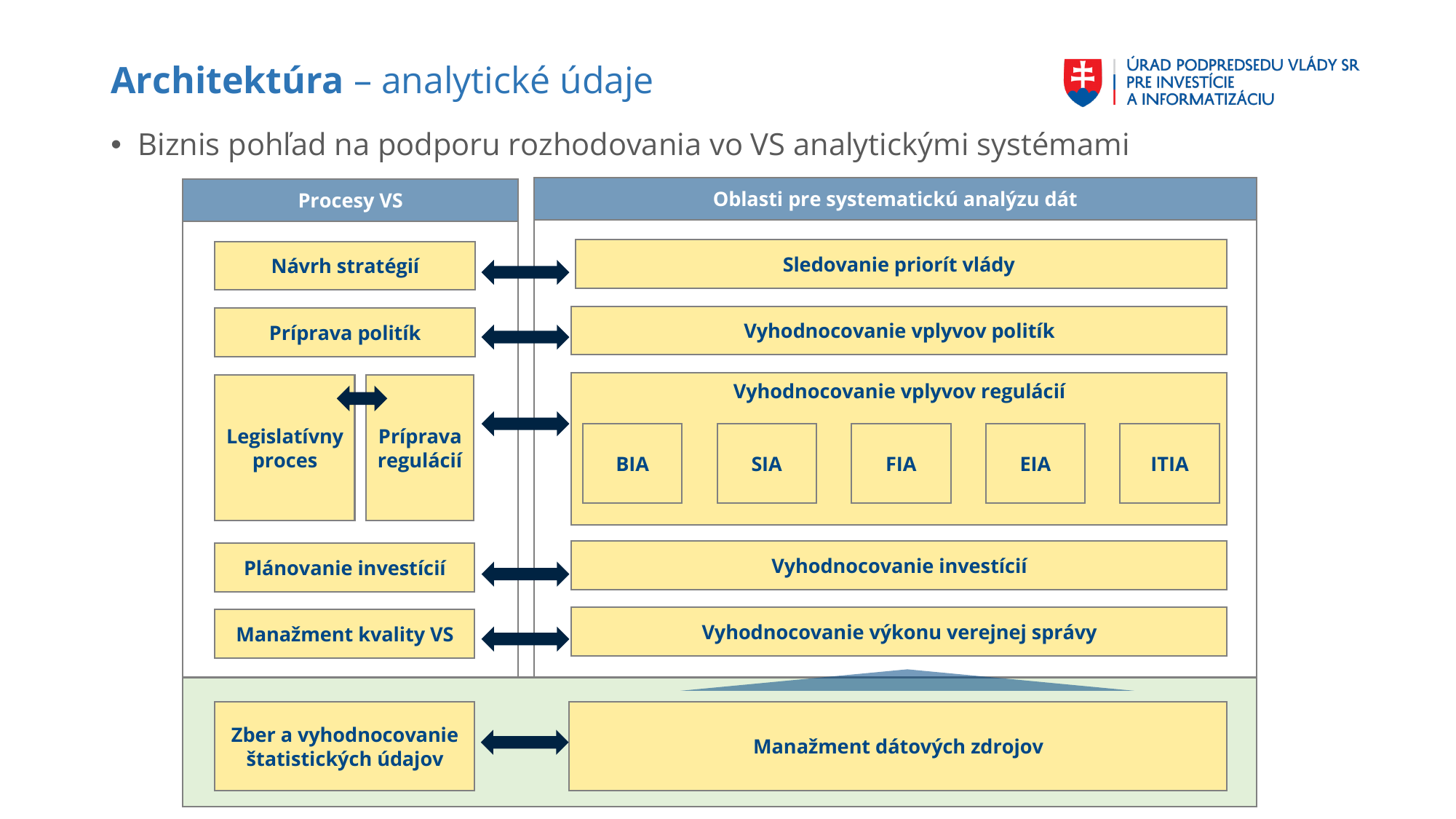

# Architektúra – analytické údaje
Biznis pohľad na podporu rozhodovania vo VS analytickými systémami
Oblasti pre systematickú analýzu dát
Procesy VS

Sledovanie priorít vlády
Návrh stratégií

Vyhodnocovanie vplyvov politík
Príprava politík
Vyhodnocovanie vplyvov regulácií

Legislatívny proces
Príprava regulácií

BIA
SIA
FIA
EIA
ITIA

Vyhodnocovanie investícií
Plánovanie investícií

Vyhodnocovanie výkonu verejnej správy
Manažment kvality VS

Manažment dátových zdrojov
Zber a vyhodnocovanie štatistických údajov
-20-